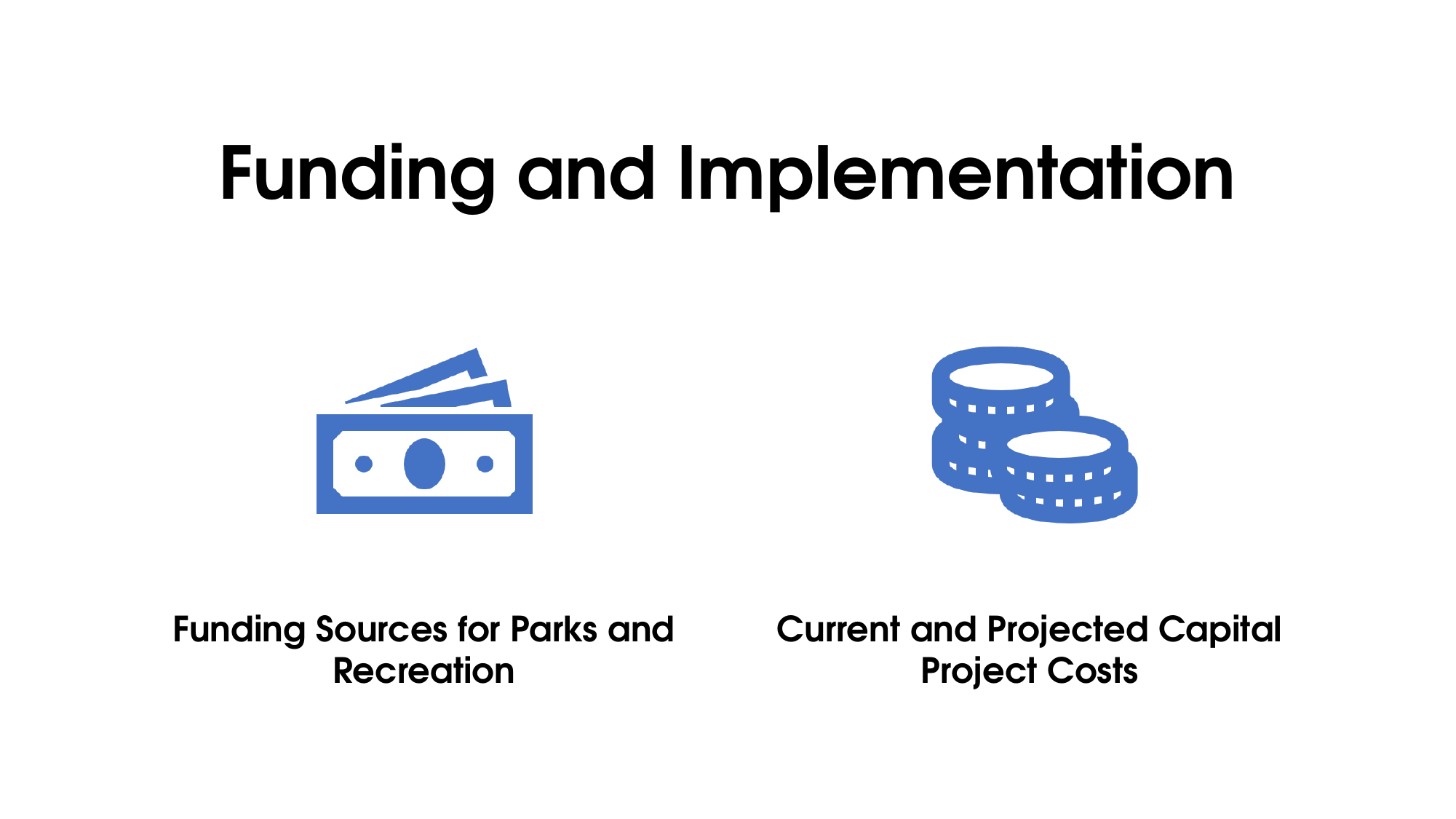

# Funding and Implementation
Funding Sources for Parks and Recreation
Current and Projected Capital Project Costs